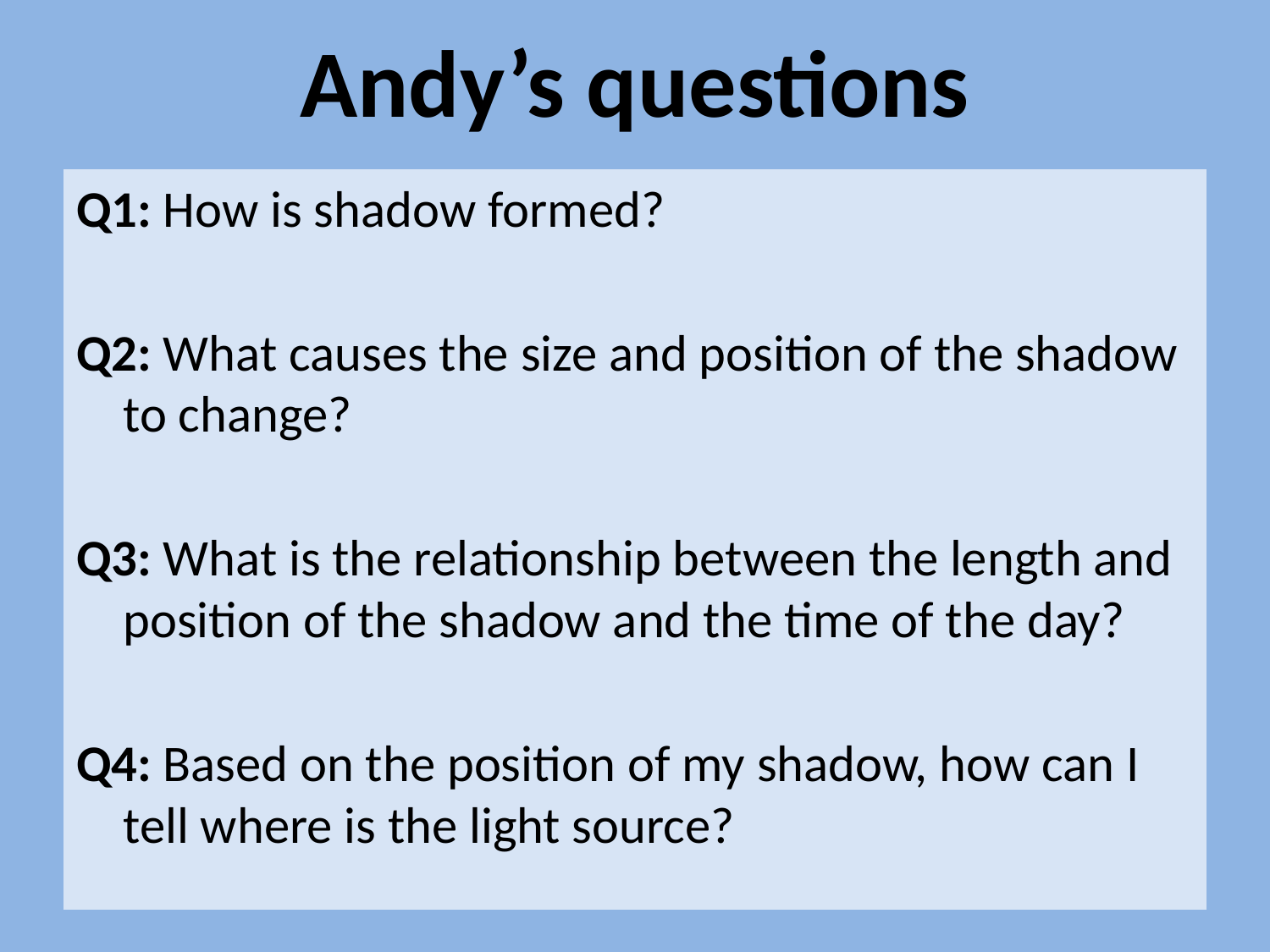

# Andy’s questions
Q1: How is shadow formed?

Q2: What causes the size and position of the shadow to change?

Q3: What is the relationship between the length and position of the shadow and the time of the day?

Q4: Based on the position of my shadow, how can I tell where is the light source?